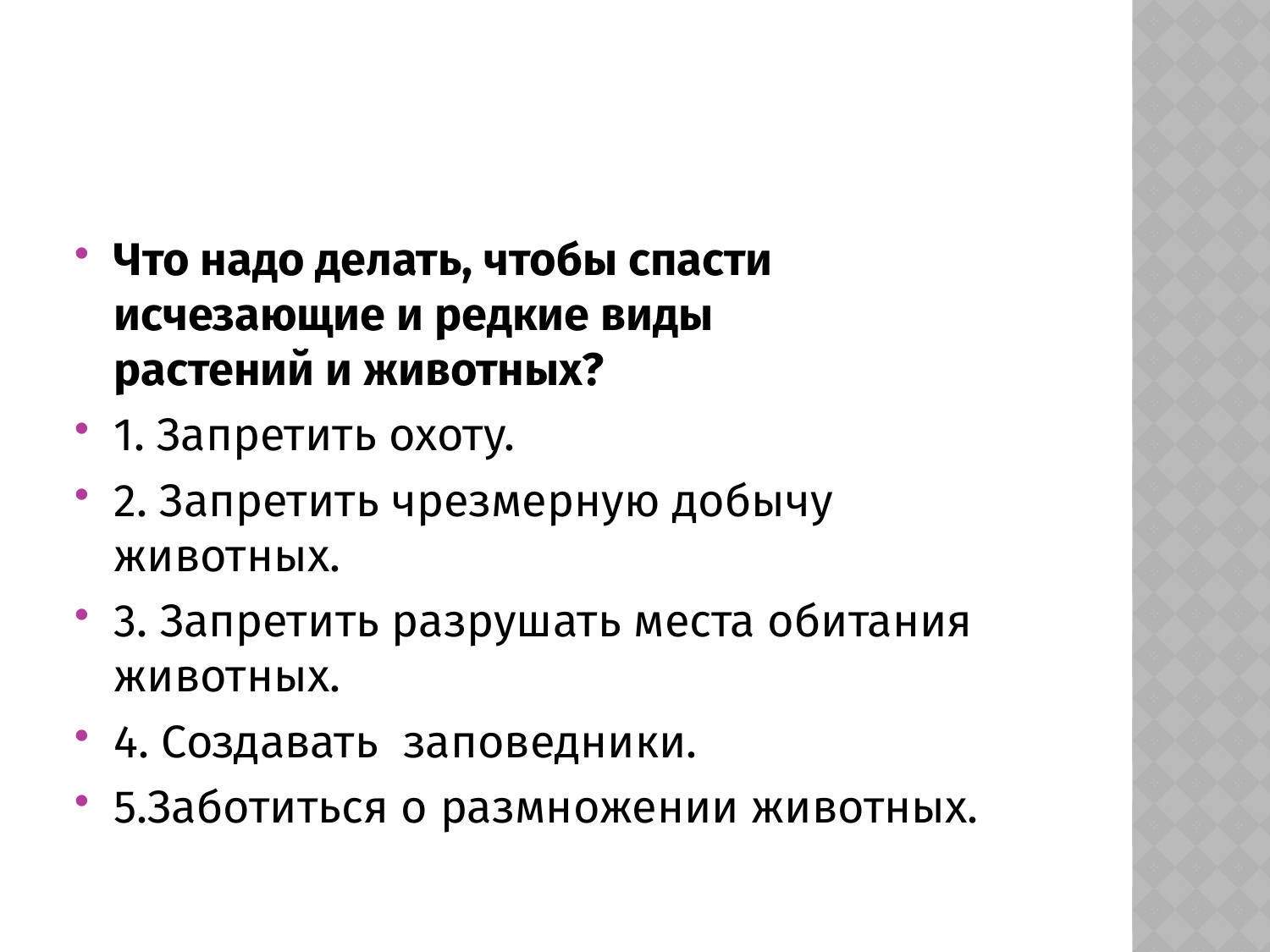

#
Что надо делать, чтобы спасти исчезающие и редкие виды
растений и животных?
1. Запретить охоту.
2. Запретить чрезмерную добычу животных.
3. Запретить разрушать места обитания животных.
4. Создавать  заповедники.
5.Заботиться о размножении животных.